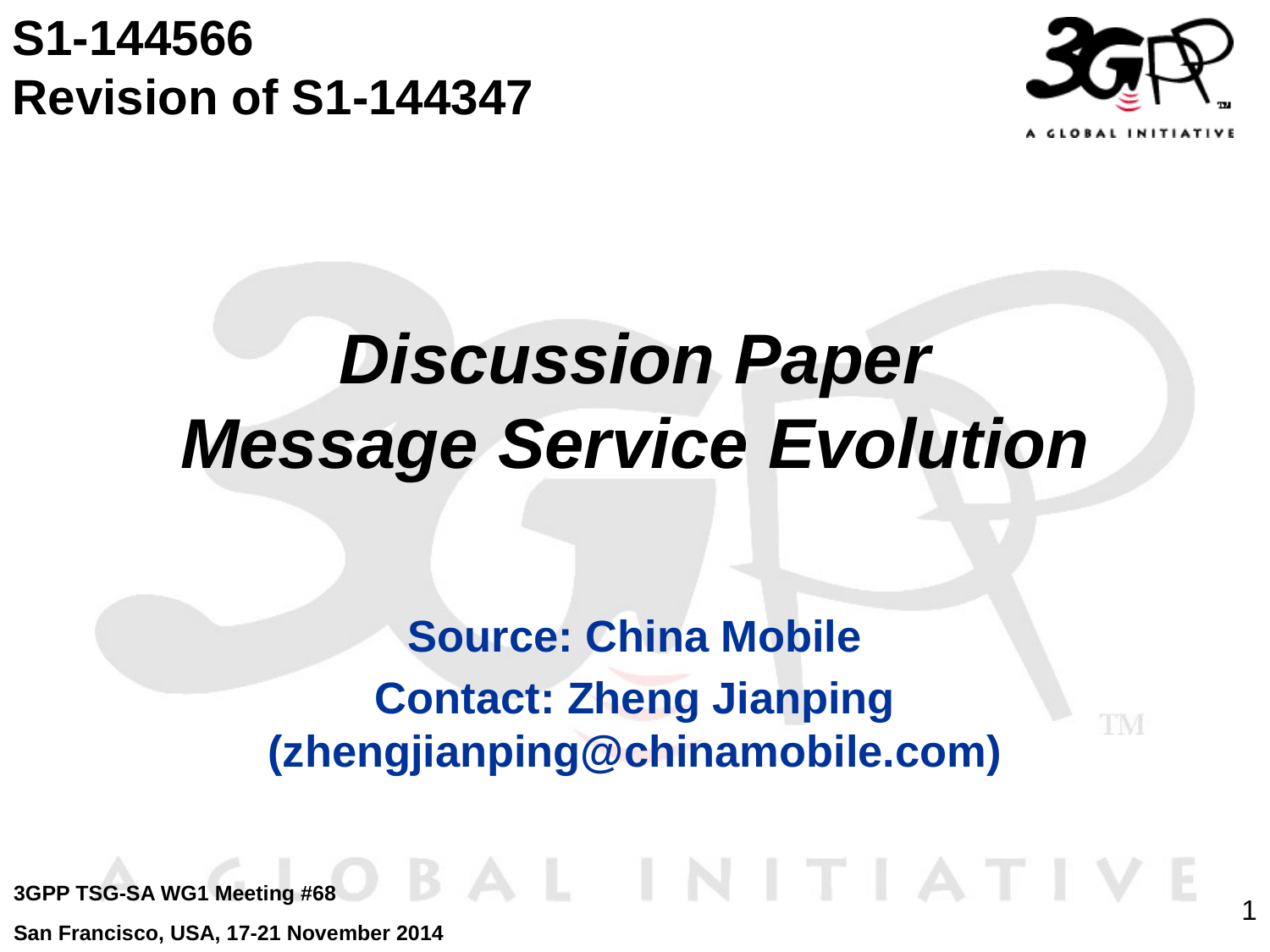

S1-144566
Revision of S1-144347

# Discussion Paper Message Service Evolution

Source: China Mobile
Contact: Zheng Jianping (zhengjianping@chinamobile.com)
3GPP TSG-SA WG1 Meeting #68
San Francisco, USA, 17-21 November 2014
1